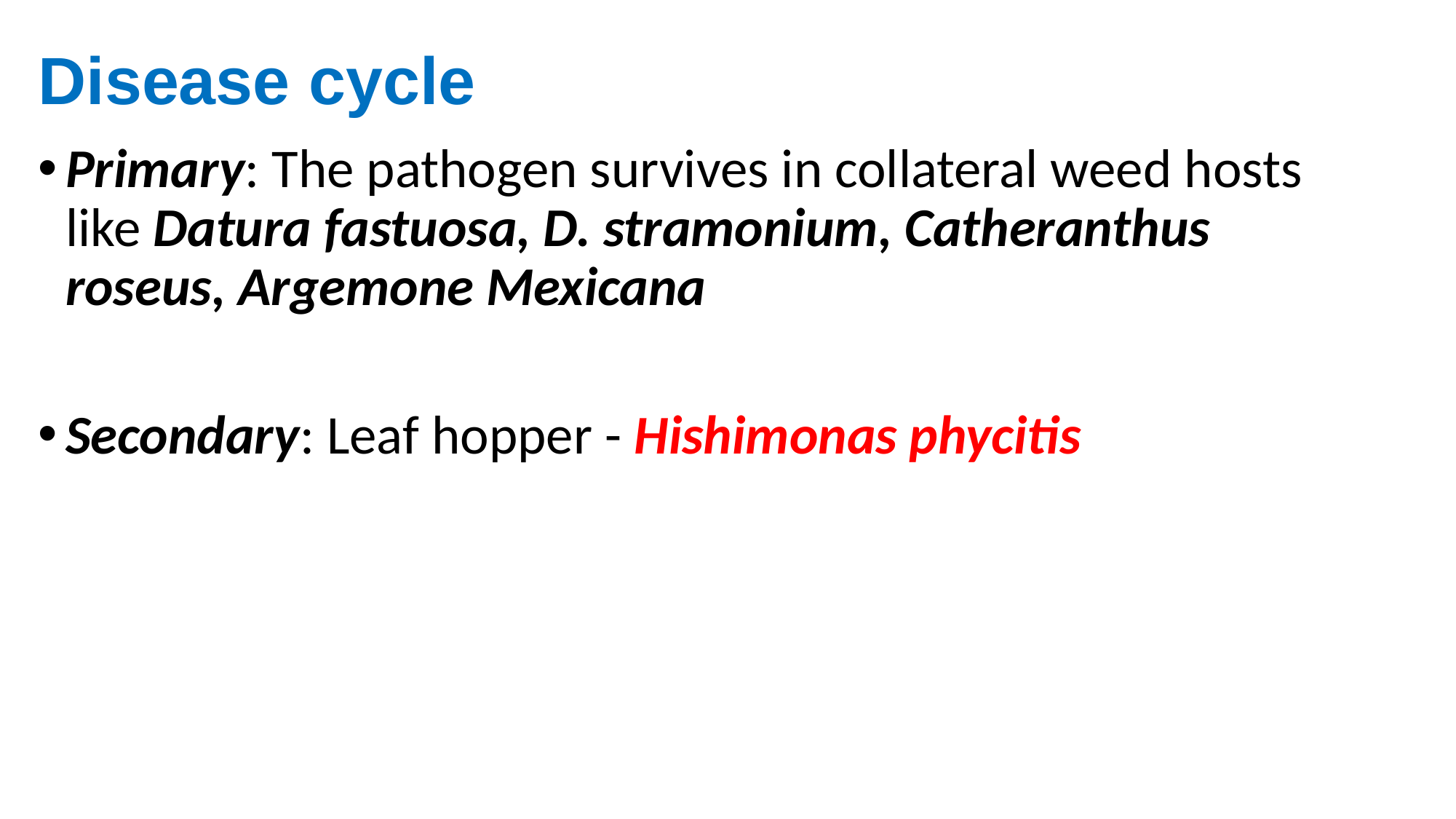

# Disease cycle
Primary: The pathogen survives in collateral weed hosts like Datura fastuosa, D. stramonium, Catheranthus roseus, Argemone Mexicana

Secondary: Leaf hopper - Hishimonas phycitis